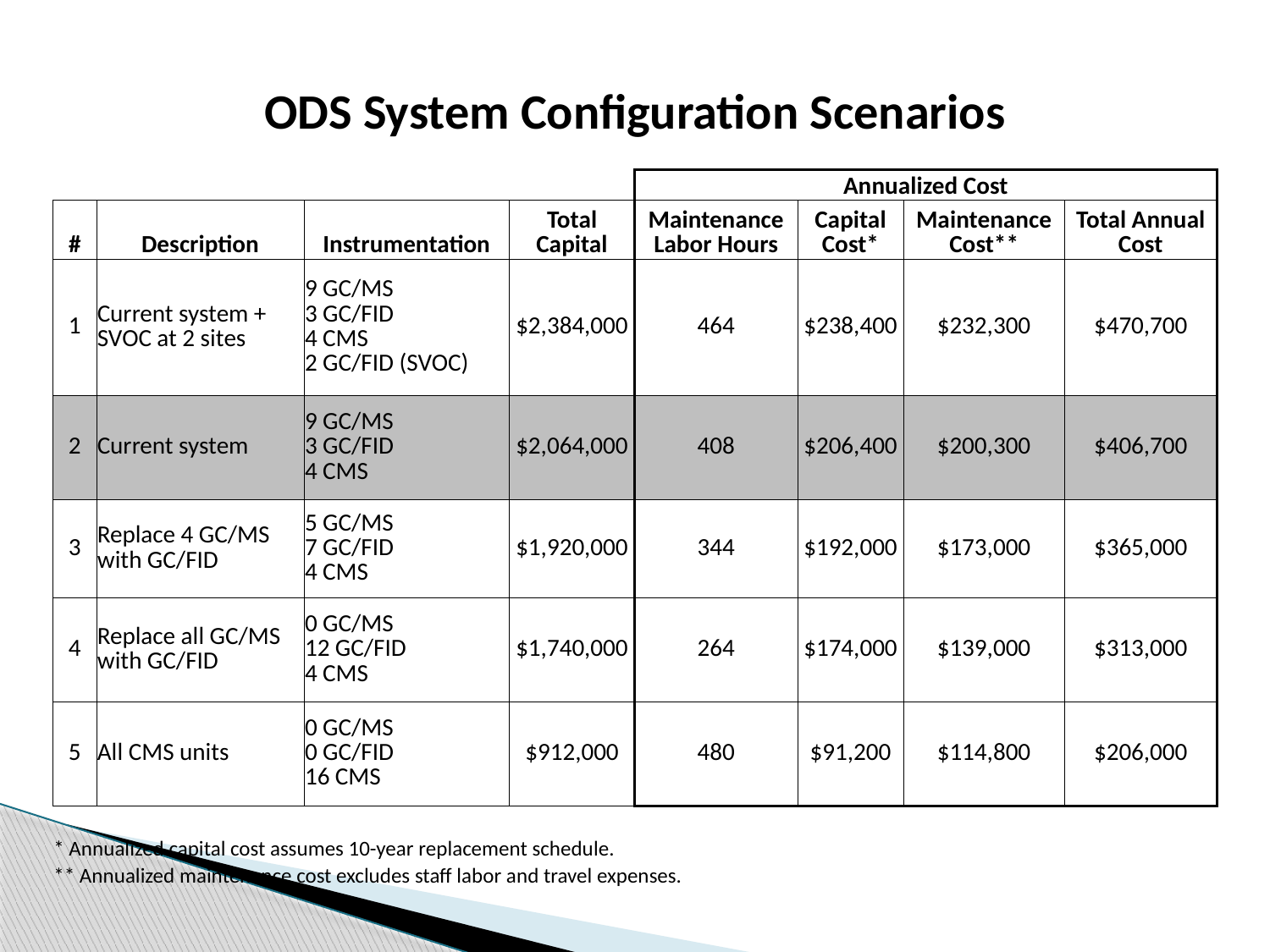

| ODS System Configuration Scenarios |  |  |  |  |  |  |  |
| --- | --- | --- | --- | --- | --- | --- | --- |
|  |  |  |  |  |  |  |  |
|  |  |  |  | Annualized Cost |  |  |  |
| # | Description | Instrumentation | Total Capital | Maintenance Labor Hours | Capital Cost\* | Maintenance Cost\*\* | Total Annual Cost |
| 1 | Current system + SVOC at 2 sites | 9 GC/MS 3 GC/FID 4 CMS 2 GC/FID (SVOC) | $2,384,000 | 464 | $238,400 | $232,300 | $470,700 |
| 2 | Current system | 9 GC/MS 3 GC/FID 4 CMS | $2,064,000 | 408 | $206,400 | $200,300 | $406,700 |
| 3 | Replace 4 GC/MS with GC/FID | 5 GC/MS 7 GC/FID 4 CMS | $1,920,000 | 344 | $192,000 | $173,000 | $365,000 |
| 4 | Replace all GC/MS with GC/FID | 0 GC/MS 12 GC/FID 4 CMS | $1,740,000 | 264 | $174,000 | $139,000 | $313,000 |
| 5 | All CMS units | 0 GC/MS 0 GC/FID 16 CMS | $912,000 | 480 | $91,200 | $114,800 | $206,000 |
|  |  |  |  |  |  |  |  |
| \* Annualized capital cost assumes 10-year replacement schedule. |  |  |  |  |  |  |  |
| \*\* Annualized maintenance cost excludes staff labor and travel expenses. |  |  |  |  |  |  |  |